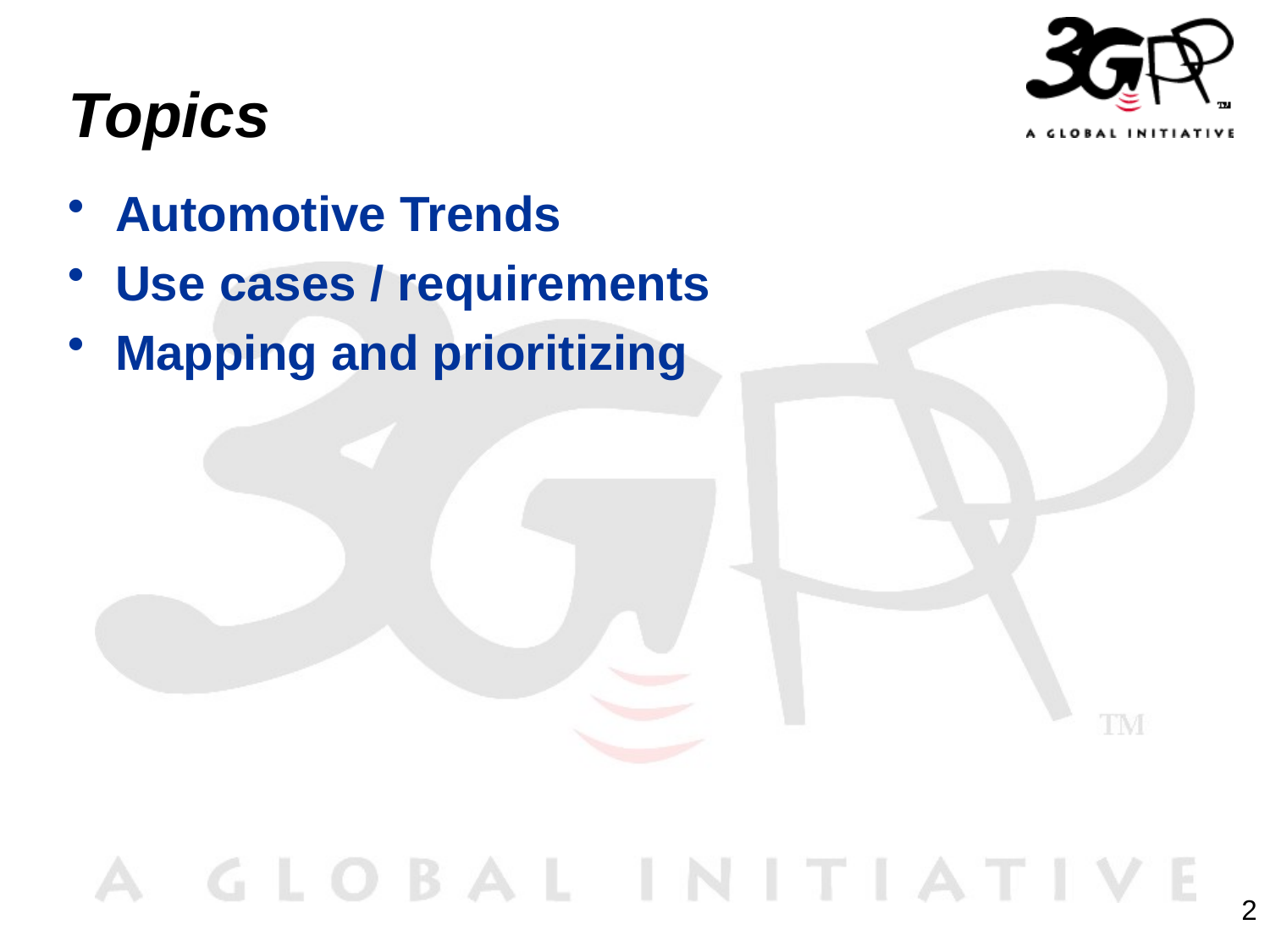

# Topics
Automotive Trends
Use cases / requirements
Mapping and prioritizing

2